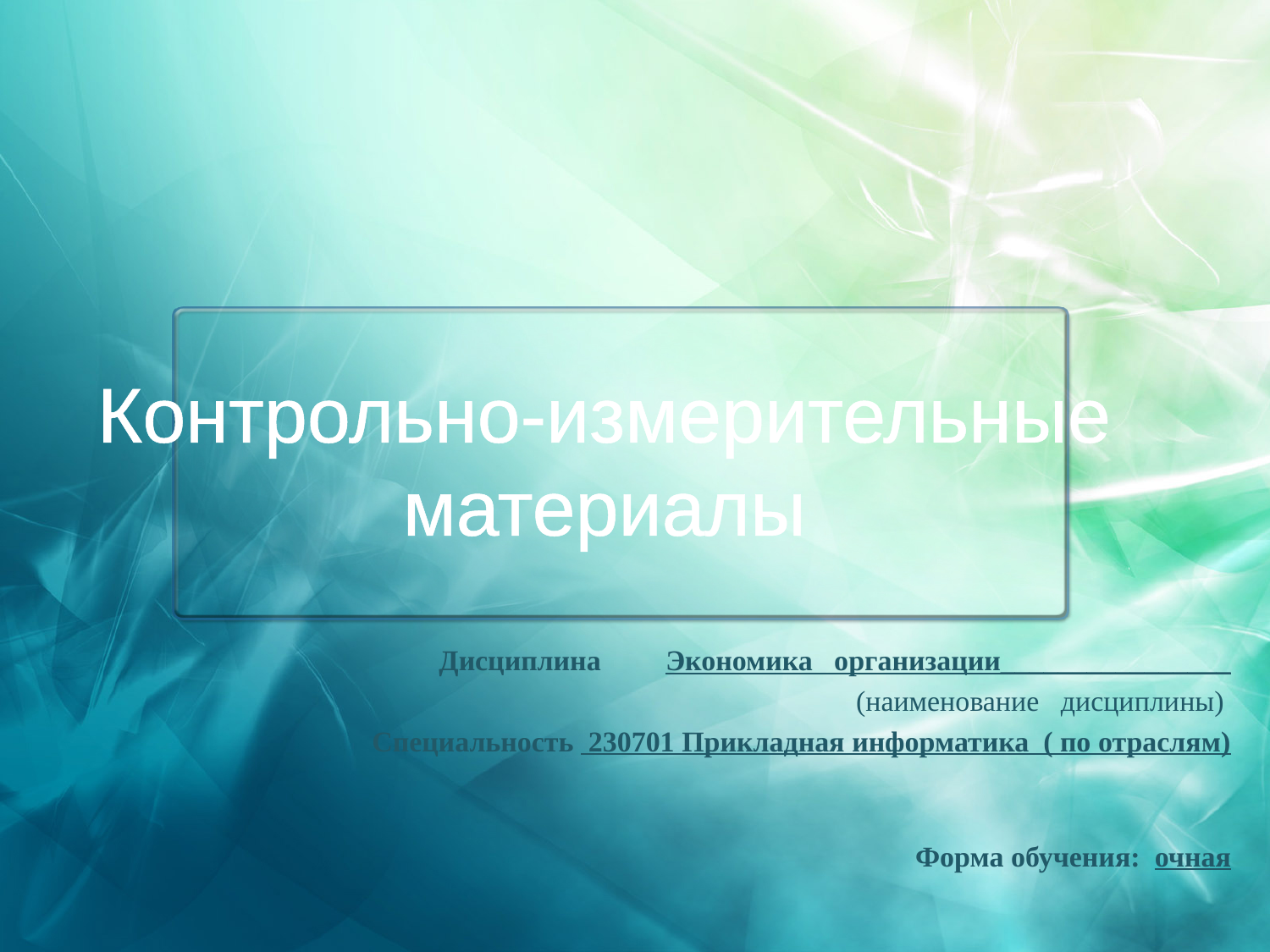

# Контрольно-измерительные материалы
Дисциплина         Экономика   организации________________
(наименование   дисциплины)
Специальность  230701 Прикладная информатика  ( по отраслям)

Форма обучения:  очная